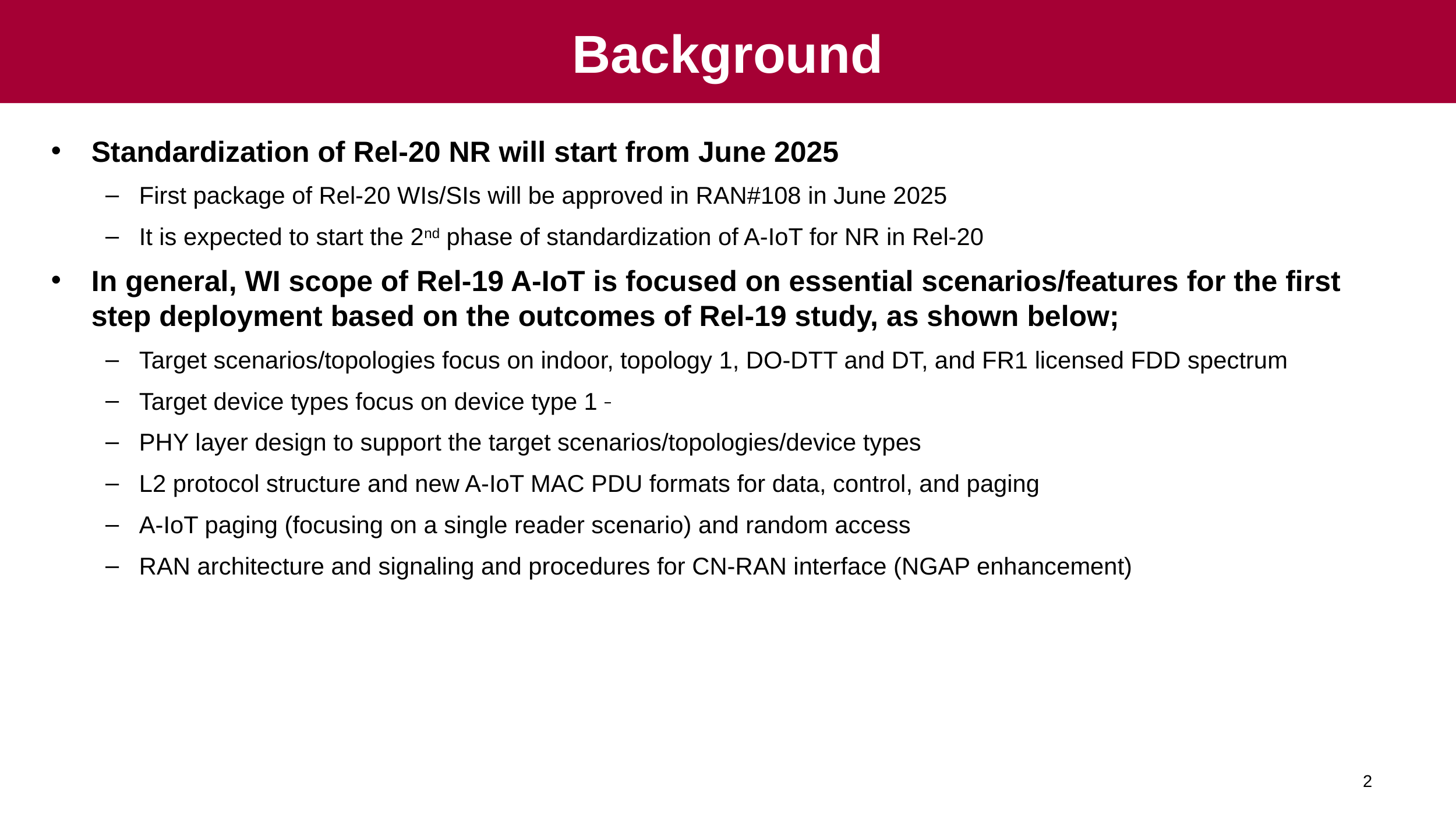

# Background
Standardization of Rel-20 NR will start from June 2025
First package of Rel-20 WIs/SIs will be approved in RAN#108 in June 2025
It is expected to start the 2nd phase of standardization of A-IoT for NR in Rel-20
In general, WI scope of Rel-19 A-IoT is focused on essential scenarios/features for the first step deployment based on the outcomes of Rel-19 study, as shown below;
Target scenarios/topologies focus on indoor, topology 1, DO-DTT and DT, and FR1 licensed FDD spectrum
Target device types focus on device type 1
PHY layer design to support the target scenarios/topologies/device types
L2 protocol structure and new A-IoT MAC PDU formats for data, control, and paging
A-IoT paging (focusing on a single reader scenario) and random access
RAN architecture and signaling and procedures for CN-RAN interface (NGAP enhancement)
2